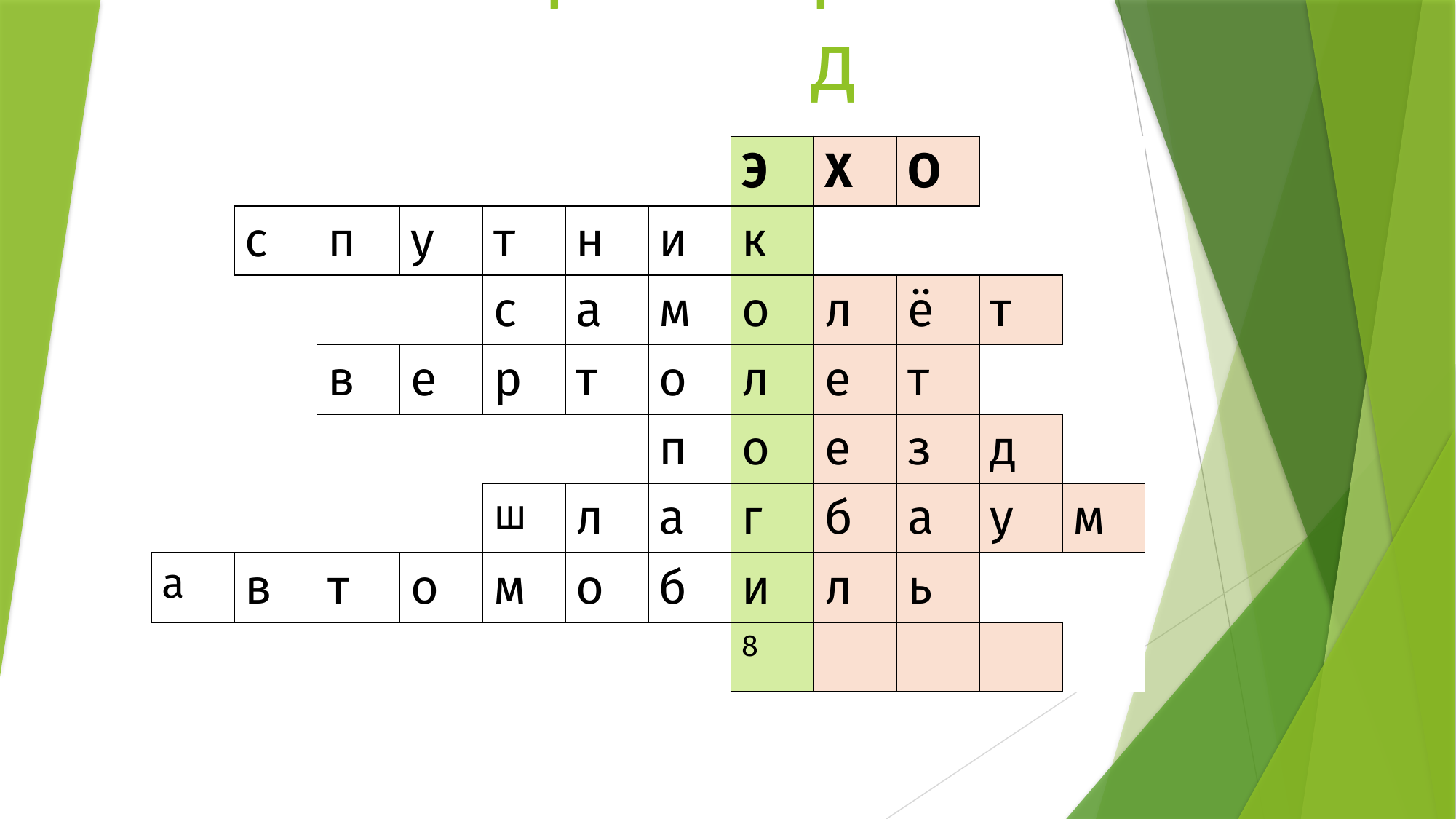

# Кроссворд
|  |  |  |  |  |  |  | Э | Х | О |  |  |
| --- | --- | --- | --- | --- | --- | --- | --- | --- | --- | --- | --- |
|  | с | п | у | т | н | и | к |  |  |  |  |
|  |  |  |  | с | а | м | о | л | ё | т |  |
|  |  | в | е | р | т | о | л | е | т |  |  |
|  |  |  |  |  |  | п | о | е | з | д |  |
|  |  |  |  | ш | л | а | г | б | а | у | м |
| а | в | т | о | м | о | б | и | л | ь |  |  |
|  |  |  |  |  |  |  | 8 |  |  |  |  |